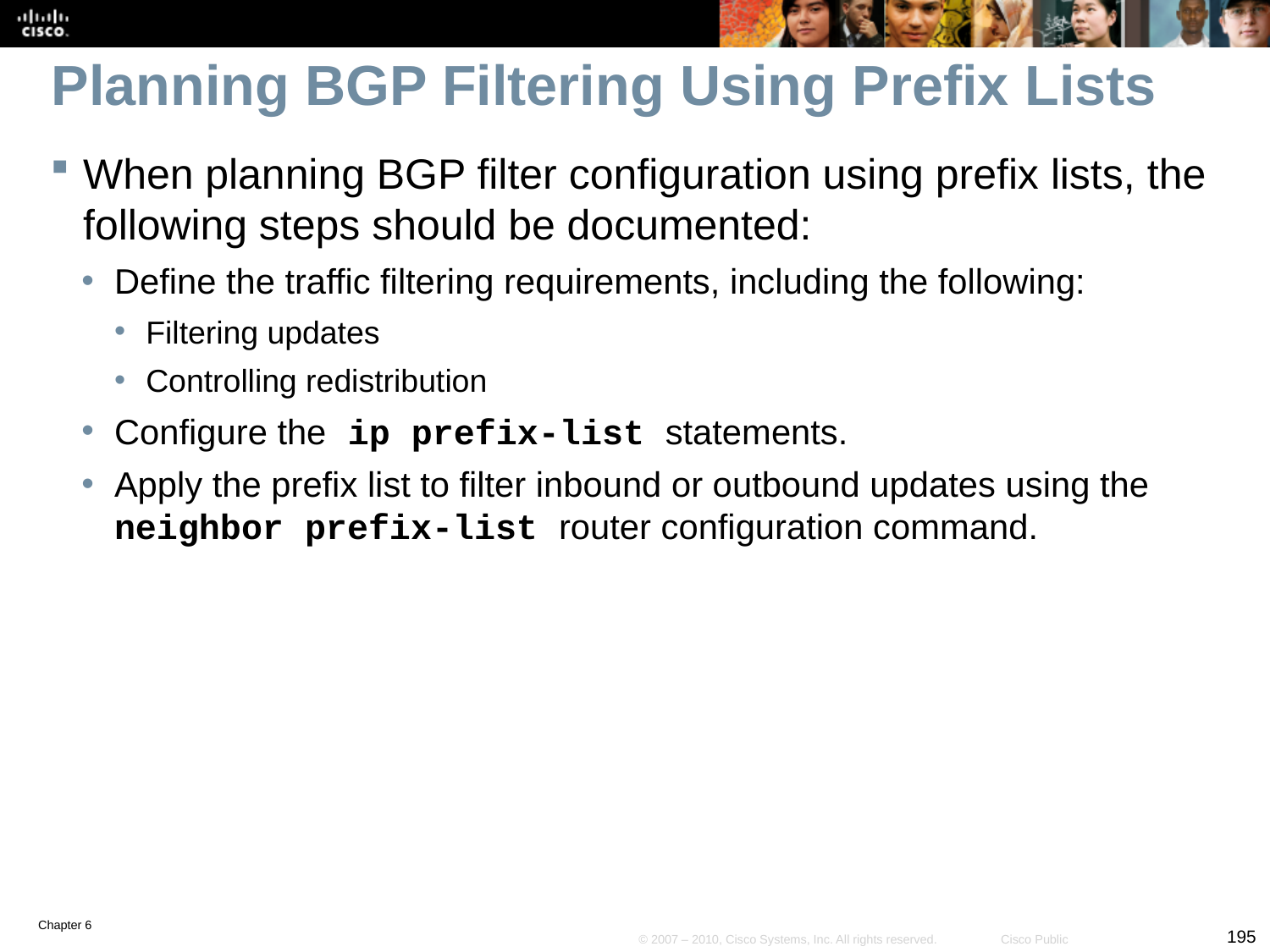

# Planning BGP Filtering Using Prefix Lists
When planning BGP filter configuration using prefix lists, the following steps should be documented:
Define the traffic filtering requirements, including the following:
Filtering updates
Controlling redistribution
Configure the ip prefix-list statements.
Apply the prefix list to filter inbound or outbound updates using the neighbor prefix-list router configuration command.